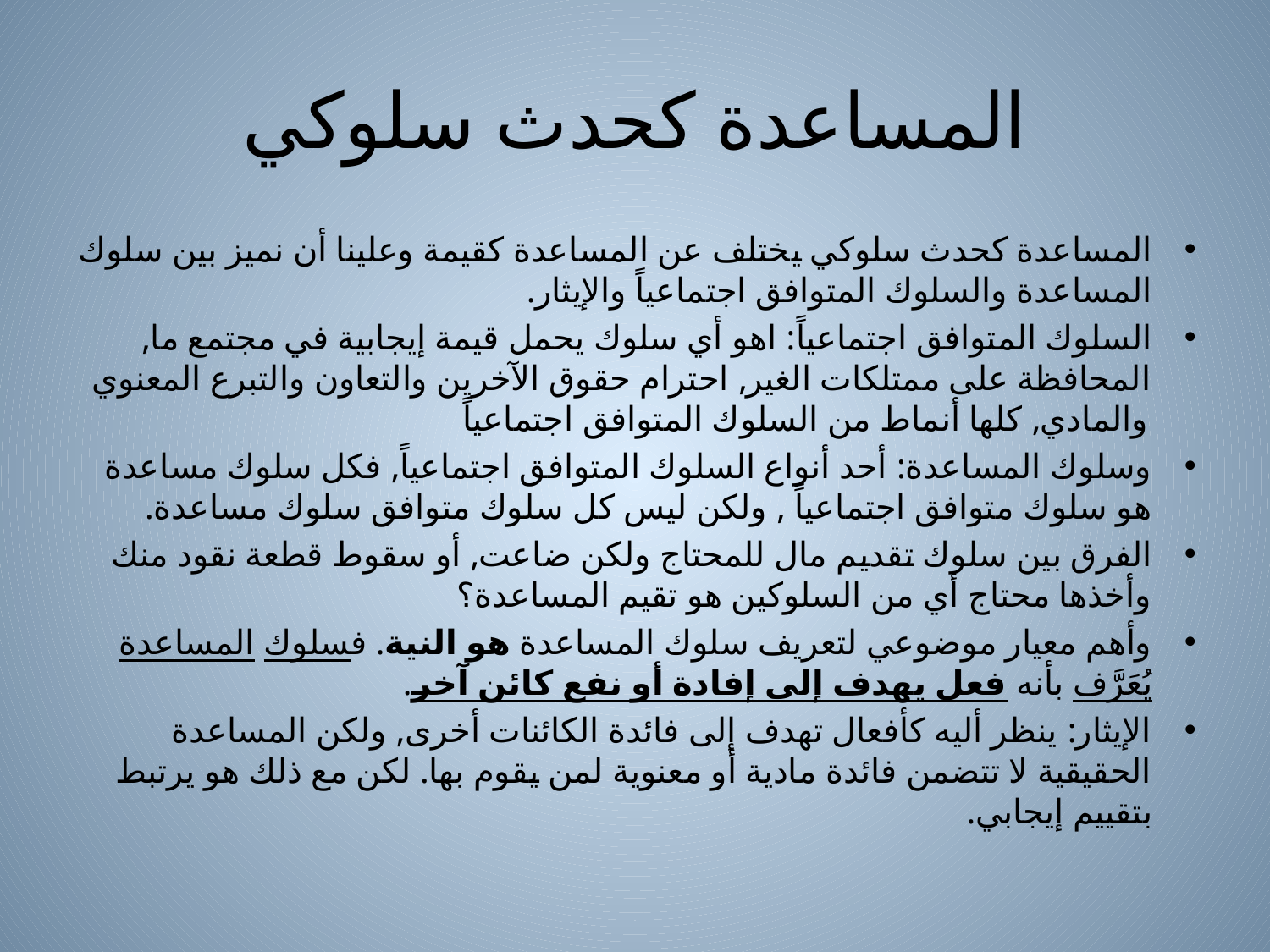

# المساعدة كحدث سلوكي
المساعدة كحدث سلوكي يختلف عن المساعدة كقيمة وعلينا أن نميز بين سلوك المساعدة والسلوك المتوافق اجتماعياً والإيثار.
السلوك المتوافق اجتماعياً: اهو أي سلوك يحمل قيمة إيجابية في مجتمع ما, المحافظة على ممتلكات الغير, احترام حقوق الآخرين والتعاون والتبرع المعنوي والمادي, كلها أنماط من السلوك المتوافق اجتماعياً
وسلوك المساعدة: أحد أنواع السلوك المتوافق اجتماعياً, فكل سلوك مساعدة هو سلوك متوافق اجتماعياً , ولكن ليس كل سلوك متوافق سلوك مساعدة.
الفرق بين سلوك تقديم مال للمحتاج ولكن ضاعت, أو سقوط قطعة نقود منك وأخذها محتاج أي من السلوكين هو تقيم المساعدة؟
وأهم معيار موضوعي لتعريف سلوك المساعدة هو النية. فسلوك المساعدة يُعَرَّف بأنه فعل يهدف إلى إفادة أو نفع كائن آخر.
الإيثار: ينظر أليه كأفعال تهدف إلى فائدة الكائنات أخرى, ولكن المساعدة الحقيقية لا تتضمن فائدة مادية أو معنوية لمن يقوم بها. لكن مع ذلك هو يرتبط بتقييم إيجابي.